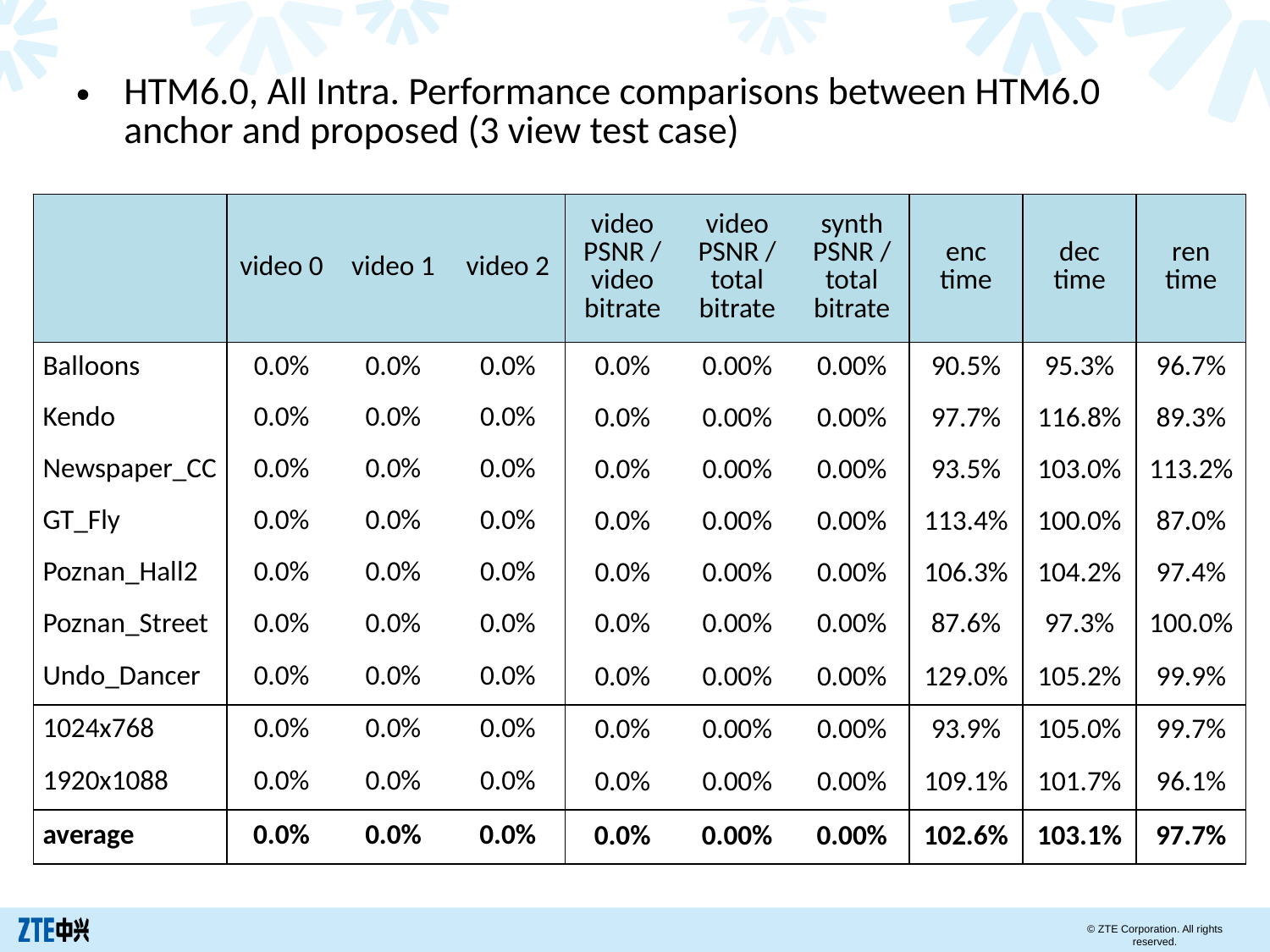

HTM6.0, All Intra. Performance comparisons between HTM6.0 anchor and proposed (3 view test case)

|  | video 0 | video 1 | video 2 | video PSNR / video bitrate | video PSNR / total bitrate | synth PSNR / total bitrate | enc time | dec time | ren time |
| --- | --- | --- | --- | --- | --- | --- | --- | --- | --- |
| Balloons | 0.0% | 0.0% | 0.0% | 0.0% | 0.00% | 0.00% | 90.5% | 95.3% | 96.7% |
| Kendo | 0.0% | 0.0% | 0.0% | 0.0% | 0.00% | 0.00% | 97.7% | 116.8% | 89.3% |
| Newspaper\_CC | 0.0% | 0.0% | 0.0% | 0.0% | 0.00% | 0.00% | 93.5% | 103.0% | 113.2% |
| GT\_Fly | 0.0% | 0.0% | 0.0% | 0.0% | 0.00% | 0.00% | 113.4% | 100.0% | 87.0% |
| Poznan\_Hall2 | 0.0% | 0.0% | 0.0% | 0.0% | 0.00% | 0.00% | 106.3% | 104.2% | 97.4% |
| Poznan\_Street | 0.0% | 0.0% | 0.0% | 0.0% | 0.00% | 0.00% | 87.6% | 97.3% | 100.0% |
| Undo\_Dancer | 0.0% | 0.0% | 0.0% | 0.0% | 0.00% | 0.00% | 129.0% | 105.2% | 99.9% |
| 1024x768 | 0.0% | 0.0% | 0.0% | 0.0% | 0.00% | 0.00% | 93.9% | 105.0% | 99.7% |
| 1920x1088 | 0.0% | 0.0% | 0.0% | 0.0% | 0.00% | 0.00% | 109.1% | 101.7% | 96.1% |
| average | 0.0% | 0.0% | 0.0% | 0.0% | 0.00% | 0.00% | 102.6% | 103.1% | 97.7% |